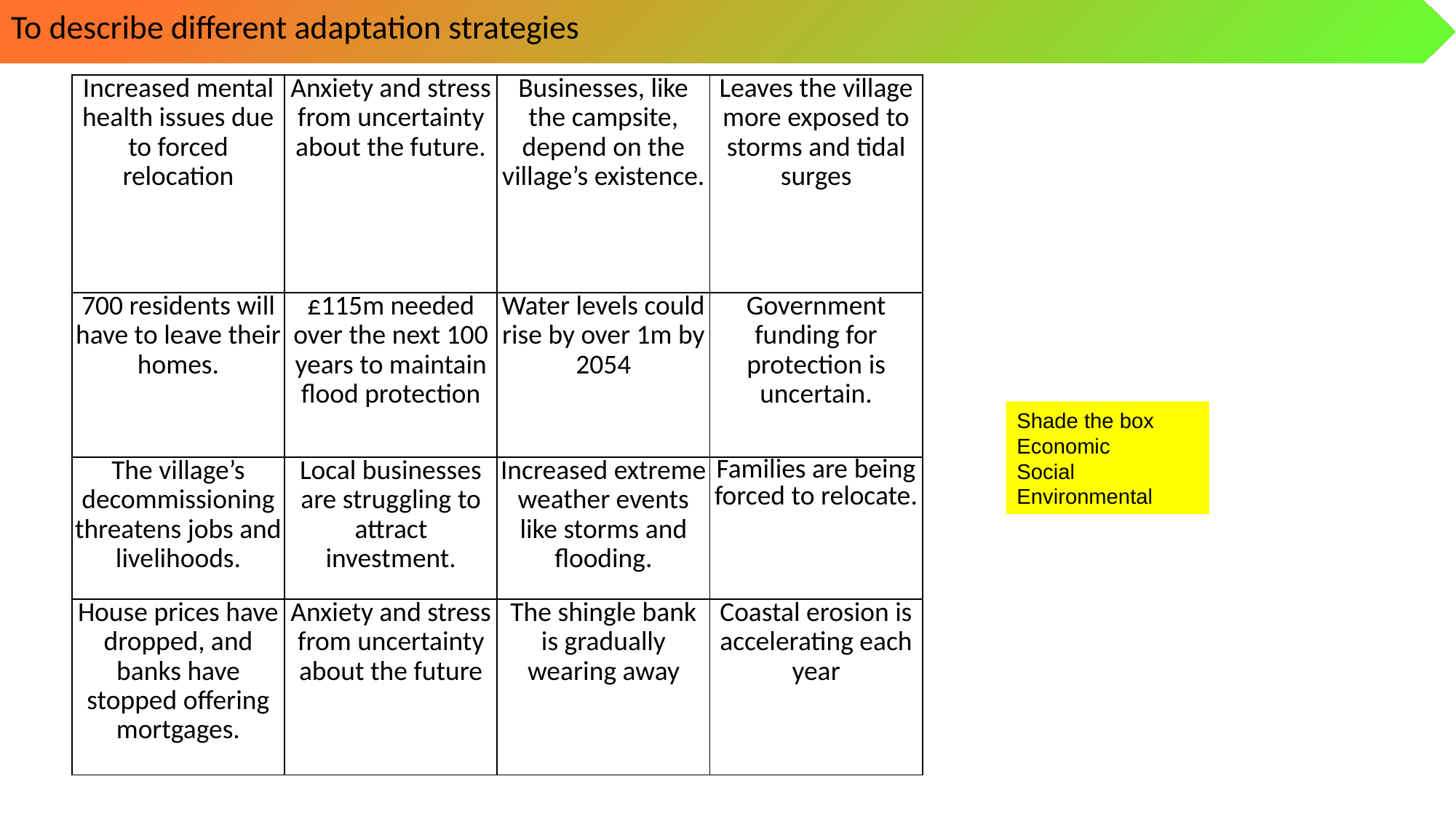

To describe different adaptation strategies

| Increased mental health issues due to forced relocation | Anxiety and stress from uncertainty about the future. | Businesses, like the campsite, depend on the village’s existence. | Leaves the village more exposed to storms and tidal surges |
| --- | --- | --- | --- |
| 700 residents will have to leave their homes. | £115m needed over the next 100 years to maintain flood protection | Water levels could rise by over 1m by 2054 | Government funding for protection is uncertain. |
| The village’s decommissioning threatens jobs and livelihoods. | Local businesses are struggling to attract investment. | Increased extreme weather events like storms and flooding. | Families are being forced to relocate. |
| House prices have dropped, and banks have stopped offering mortgages. | Anxiety and stress from uncertainty about the future | The shingle bank is gradually wearing away | Coastal erosion is accelerating each year |
Shade the box
Economic
Social
Environmental